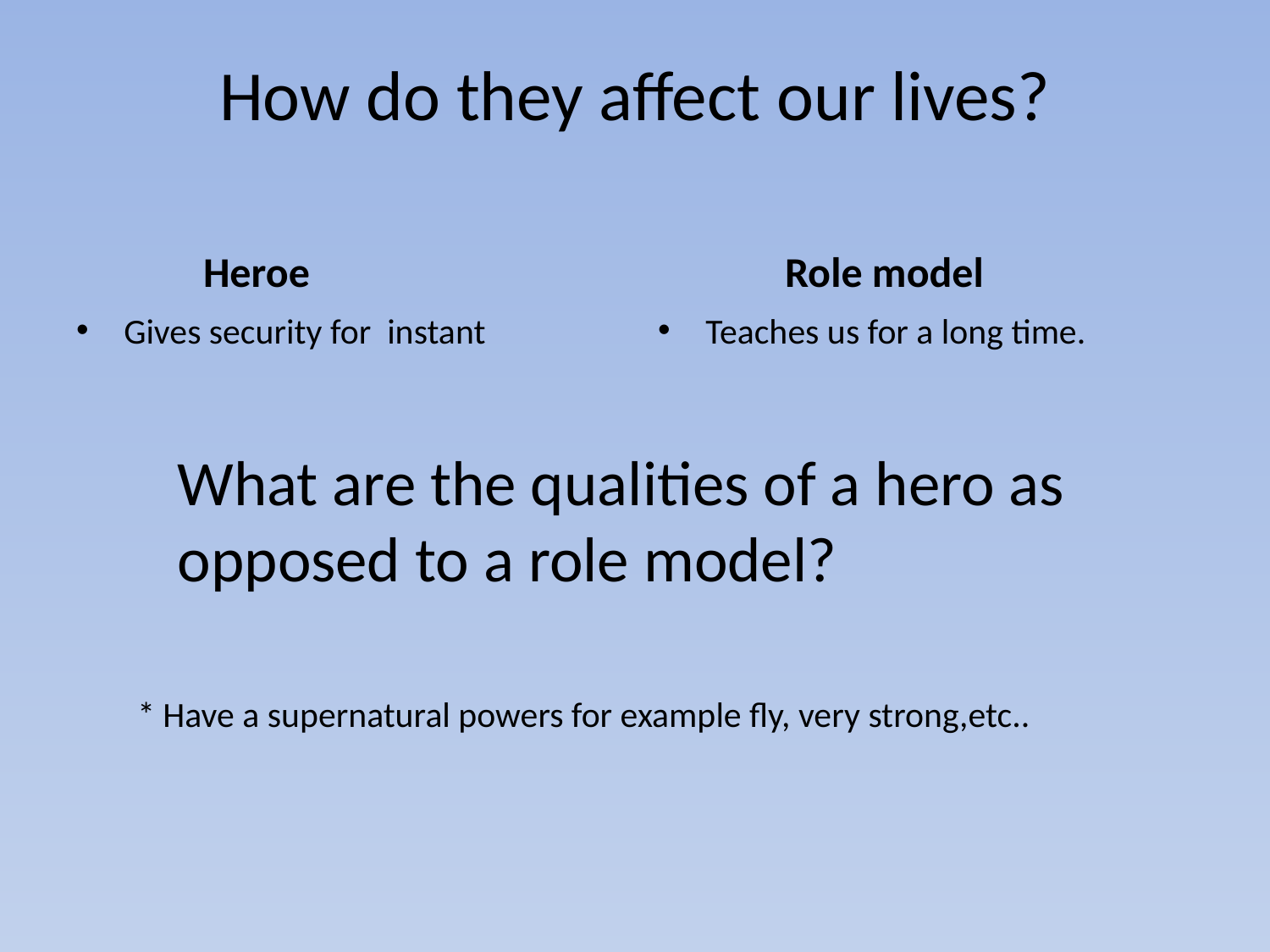

# How do they affect our lives?
 	Heroe
	Role model
Gives security for  instant
Teaches us for a long time.
What are the qualities of a hero as opposed to a role model?
* Have a supernatural powers for example fly, very strong,etc..